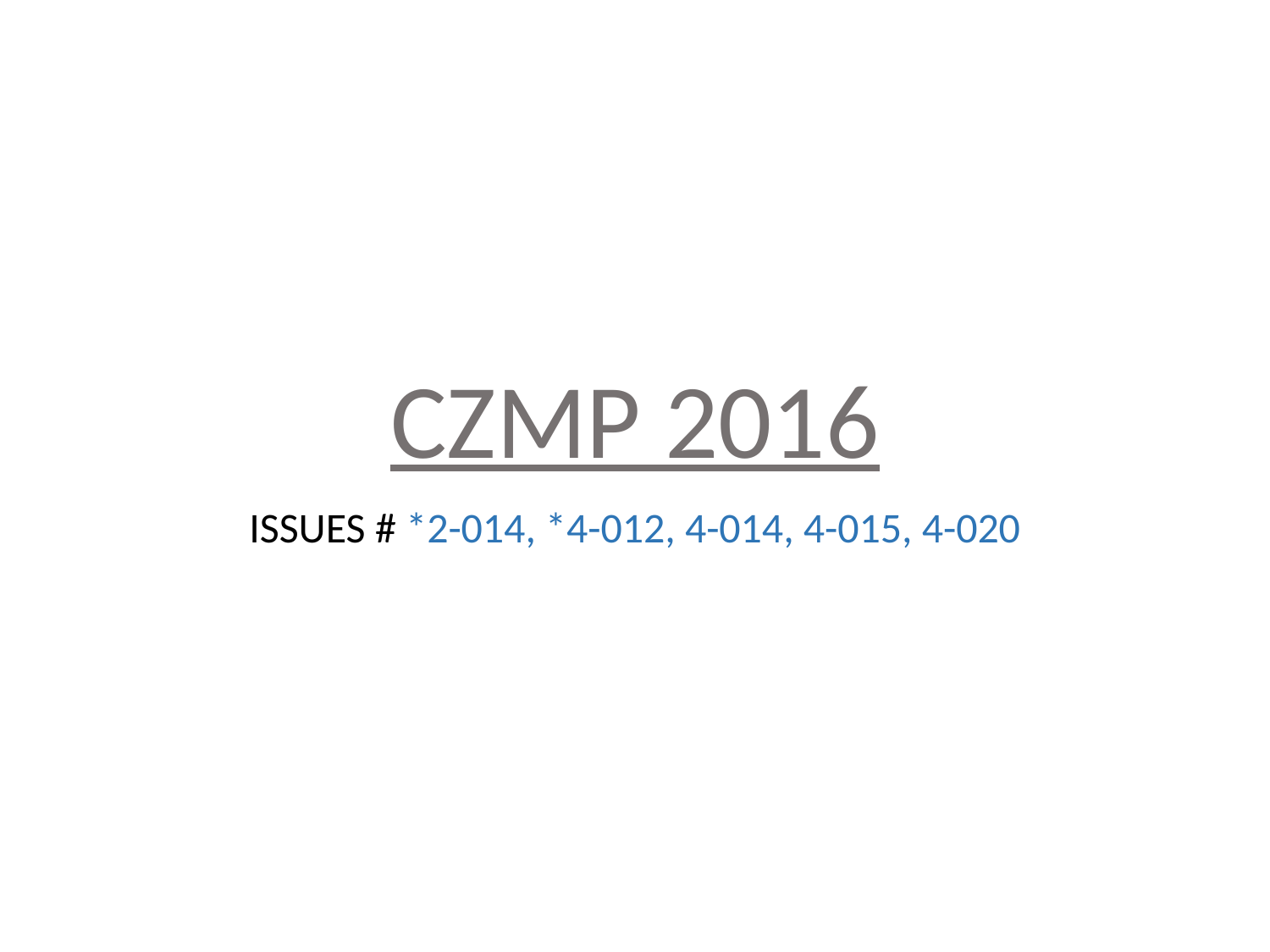

# CZMP 2016
ISSUES # *2-014, *4-012, 4-014, 4-015, 4-020